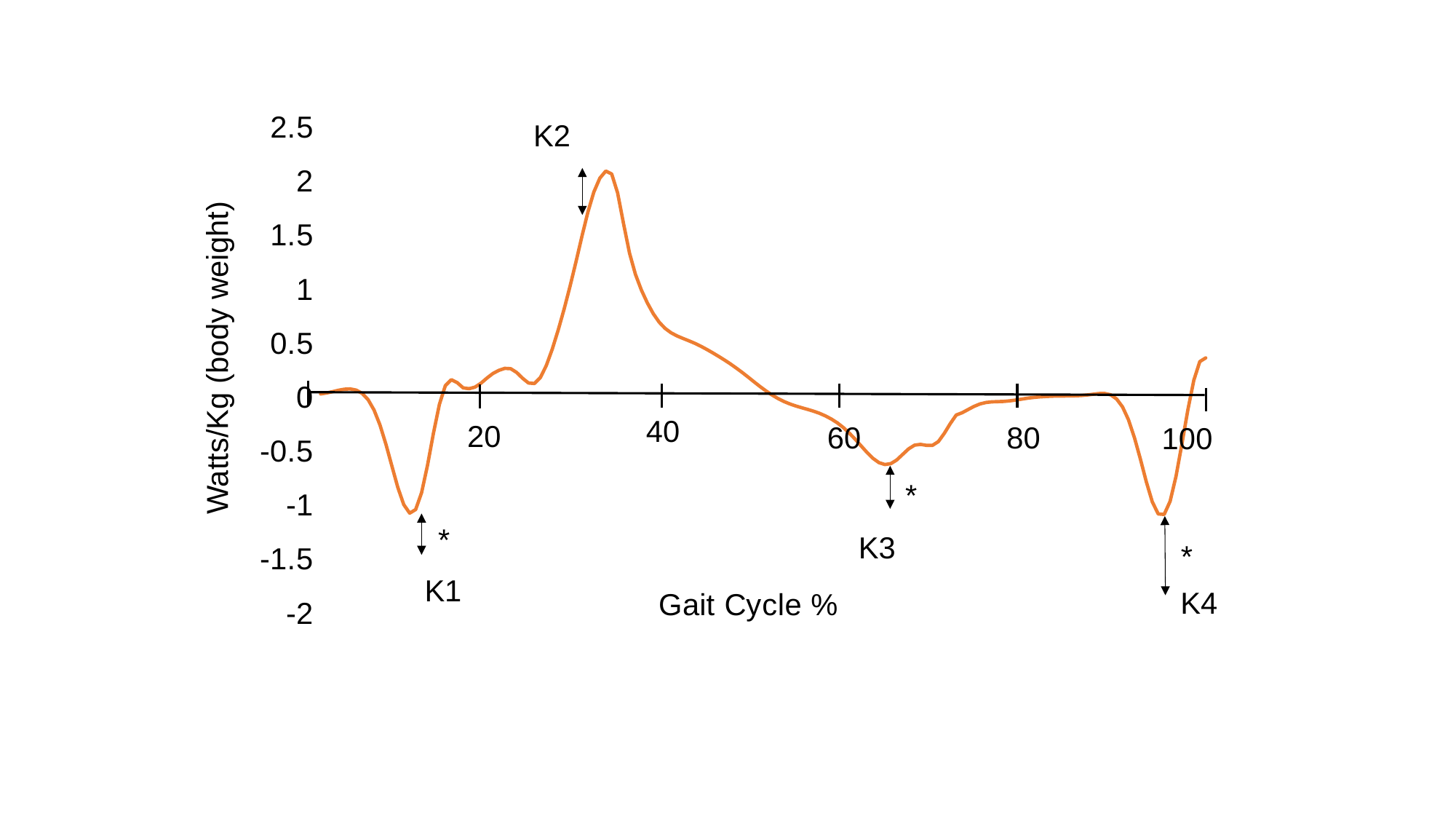

### Chart

| Category | Without Poles | With Poles |
|---|---|---|
Watts/Kg (body weight)
K2
K2
*
*
*
K3
*
K3
*
*
K1
K1
K4
K4